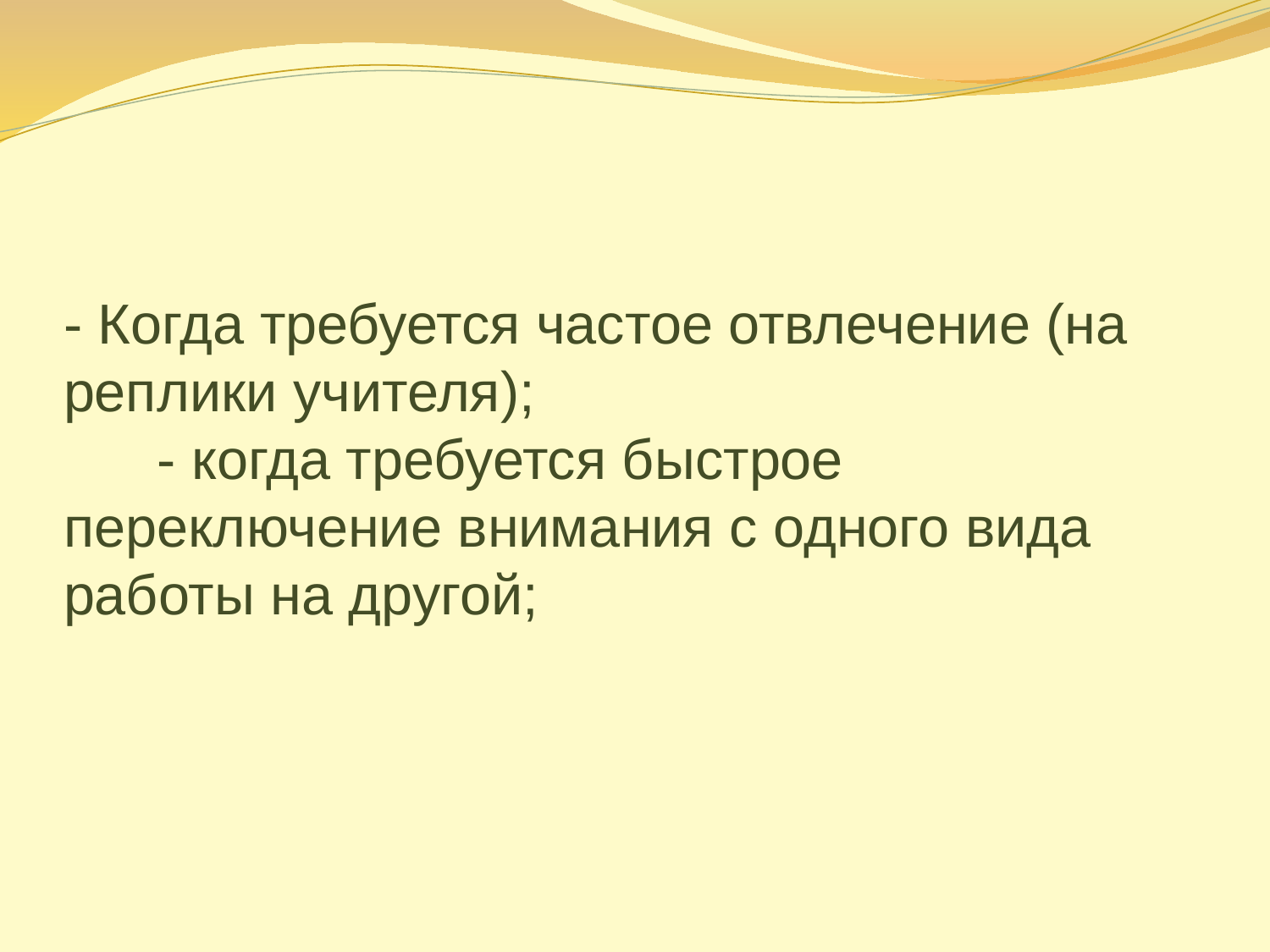

# - Когда требуется частое отвлечение (на реплики учителя);                                                  - когда требуется быстрое переключение внимания с одного вида работы на другой;